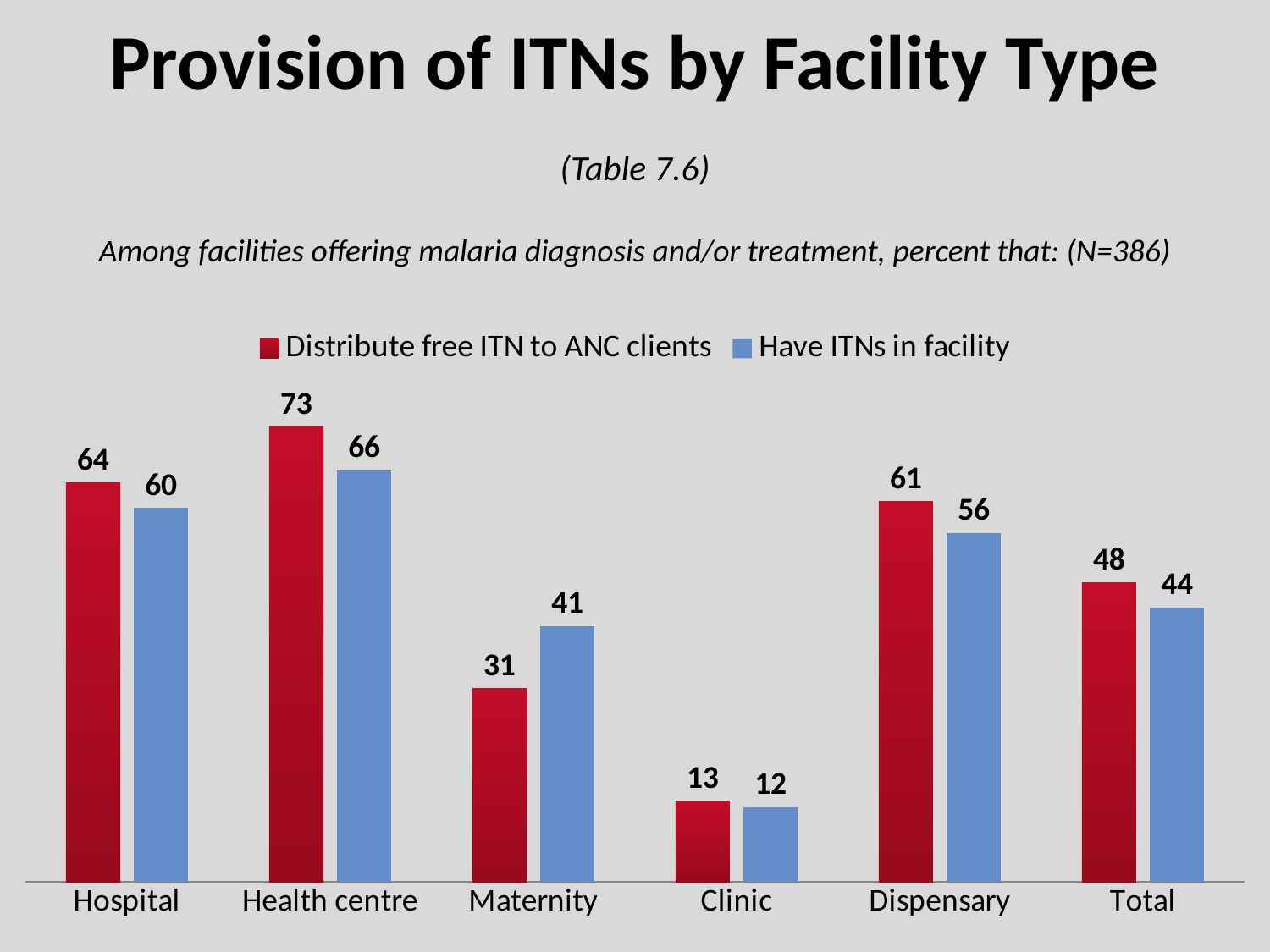

# Provision of ITNs by Facility Type
(Table 7.6)
Among facilities offering malaria diagnosis and/or treatment, percent that: (N=386)

### Chart

| Category | Distribute free ITN to ANC clients | Have ITNs in facility |
|---|---|---|
| Hospital | 64.0 | 60.0 |
| Health centre | 73.0 | 66.0 |
| Maternity | 31.0 | 41.0 |
| Clinic | 13.0 | 12.0 |
| Dispensary | 61.0 | 56.0 |
| Total | 48.0 | 44.0 |